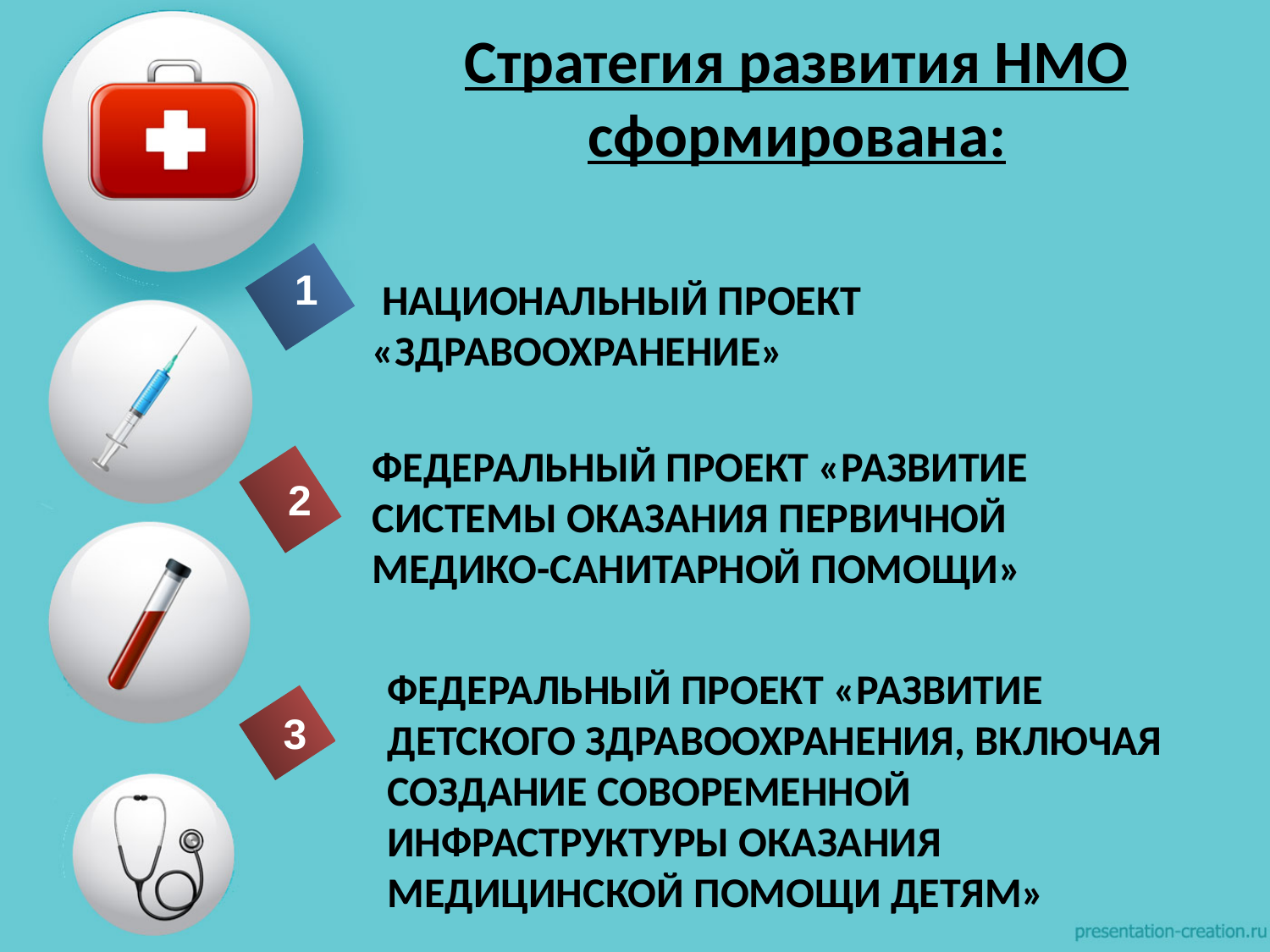

# Стратегия развития НМО сформирована:

1
 НАЦИОНАЛЬНЫЙ ПРОЕКТ «ЗДРАВООХРАНЕНИЕ»

ФЕДЕРАЛЬНЫЙ ПРОЕКТ «РАЗВИТИЕ СИСТЕМЫ ОКАЗАНИЯ ПЕРВИЧНОЙ МЕДИКО-САНИТАРНОЙ ПОМОЩИ»

2
ФЕДЕРАЛЬНЫЙ ПРОЕКТ «РАЗВИТИЕ ДЕТСКОГО ЗДРАВООХРАНЕНИЯ, ВКЛЮЧАЯ СОЗДАНИЕ СОВОРЕМЕННОЙ ИНФРАСТРУКТУРЫ ОКАЗАНИЯ МЕДИЦИНСКОЙ ПОМОЩИ ДЕТЯМ»

3